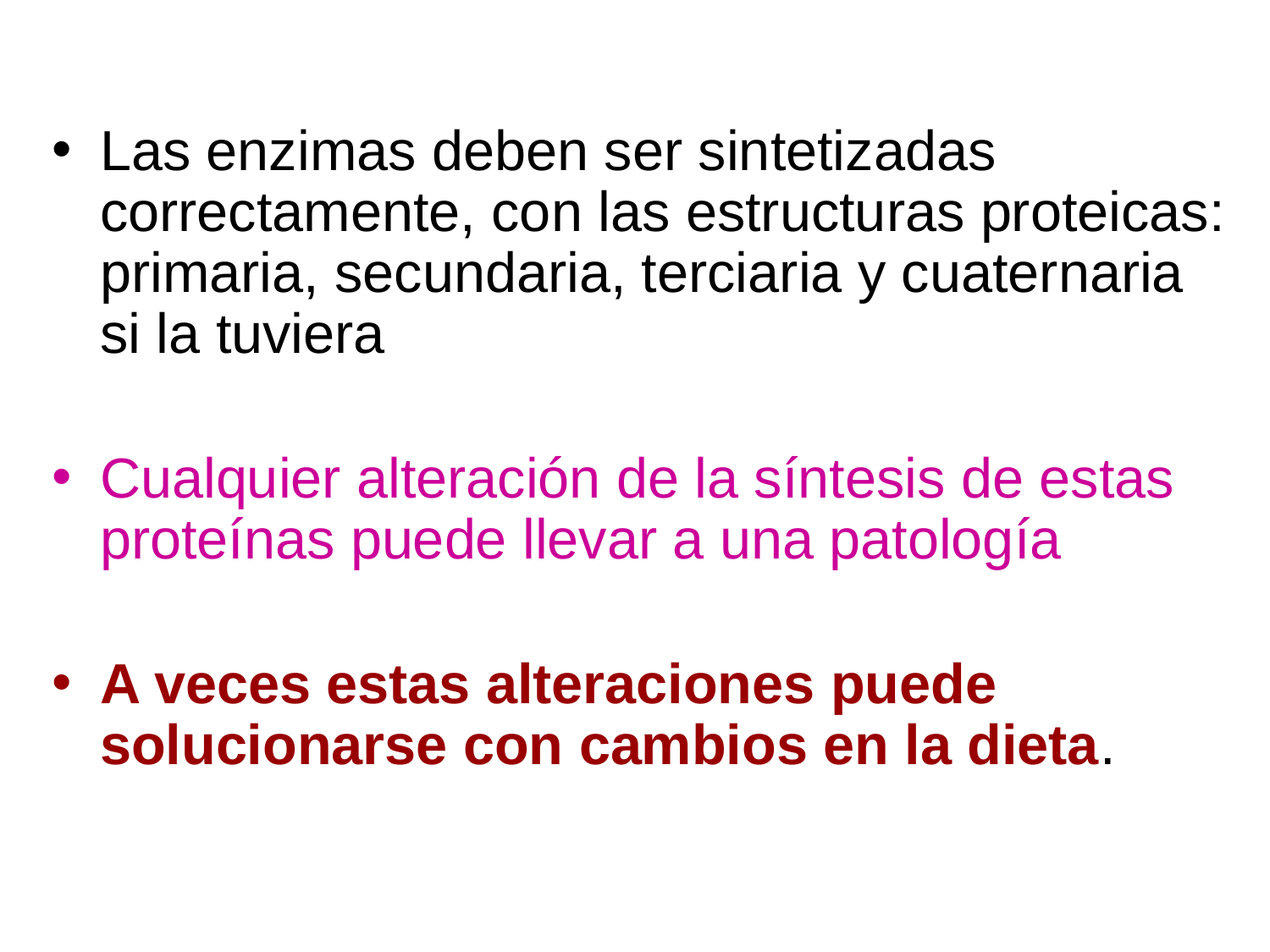

Las enzimas deben ser sintetizadas correctamente, con las estructuras proteicas: primaria, secundaria, terciaria y cuaternaria si la tuviera

Cualquier alteración de la síntesis de estas proteínas puede llevar a una patología

A veces estas alteraciones puede solucionarse con cambios en la dieta.